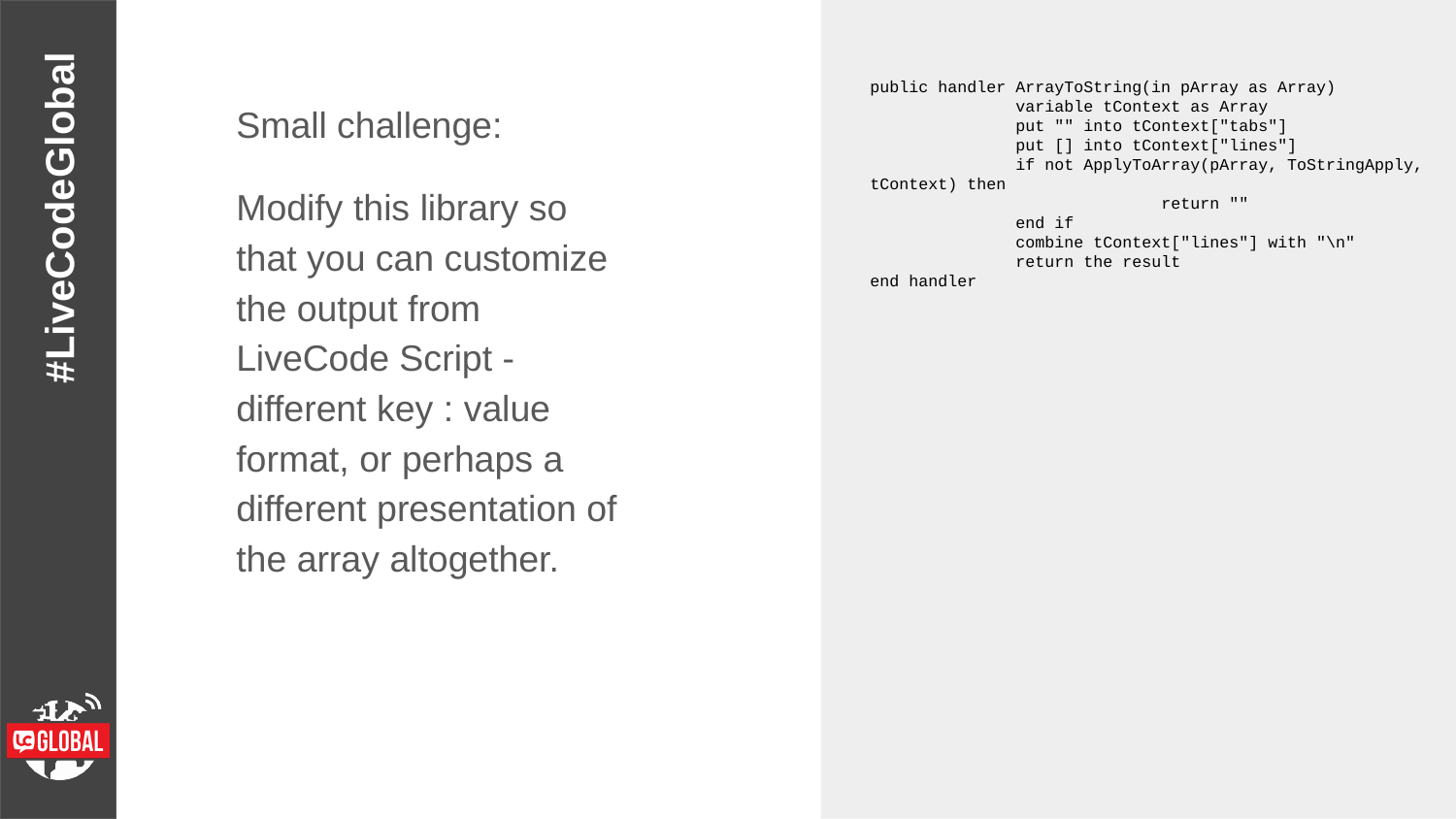

public handler ArrayToString(in pArray as Array)
	variable tContext as Array
	put "" into tContext["tabs"]
	put [] into tContext["lines"]
	if not ApplyToArray(pArray, ToStringApply, tContext) then
		return ""
	end if
	combine tContext["lines"] with "\n"
	return the result
end handler

Small challenge:
Modify this library so that you can customize the output from LiveCode Script - different key : value format, or perhaps a different presentation of the array altogether.